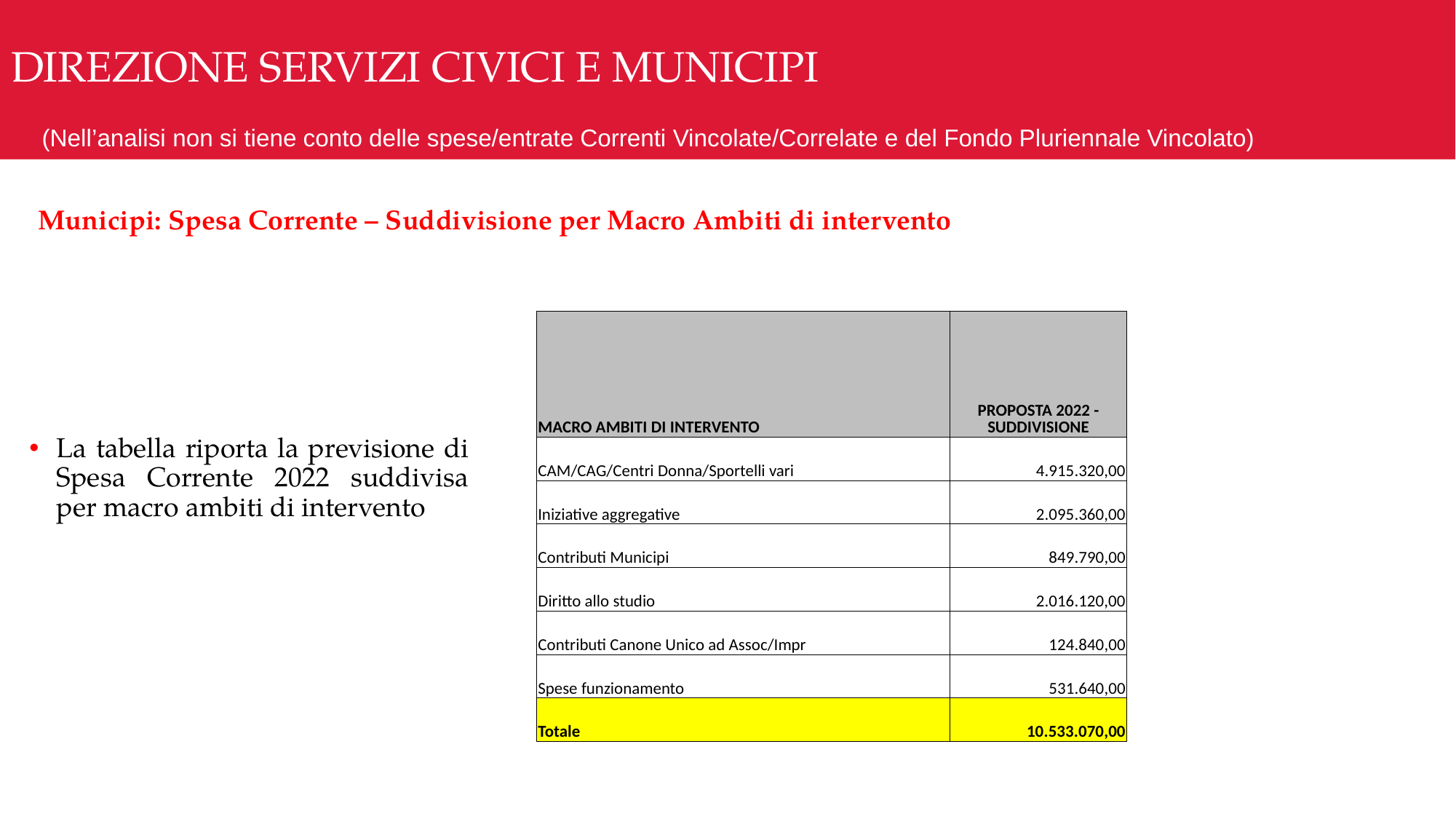

# DIREZIONE SERVIZI CIVICI E MUNICIPI

(Nell’analisi non si tiene conto delle spese/entrate Correnti Vincolate/Correlate e del Fondo Pluriennale Vincolato)
Municipi: Spesa Corrente – Suddivisione per Macro Ambiti di intervento

| MACRO AMBITI DI INTERVENTO | PROPOSTA 2022 - SUDDIVISIONE |
| --- | --- |
| CAM/CAG/Centri Donna/Sportelli vari | 4.915.320,00 |
| Iniziative aggregative | 2.095.360,00 |
| Contributi Municipi | 849.790,00 |
| Diritto allo studio | 2.016.120,00 |
| Contributi Canone Unico ad Assoc/Impr | 124.840,00 |
| Spese funzionamento | 531.640,00 |
| Totale | 10.533.070,00 |

La tabella riporta la previsione di Spesa Corrente 2022 suddivisa per macro ambiti di intervento
3